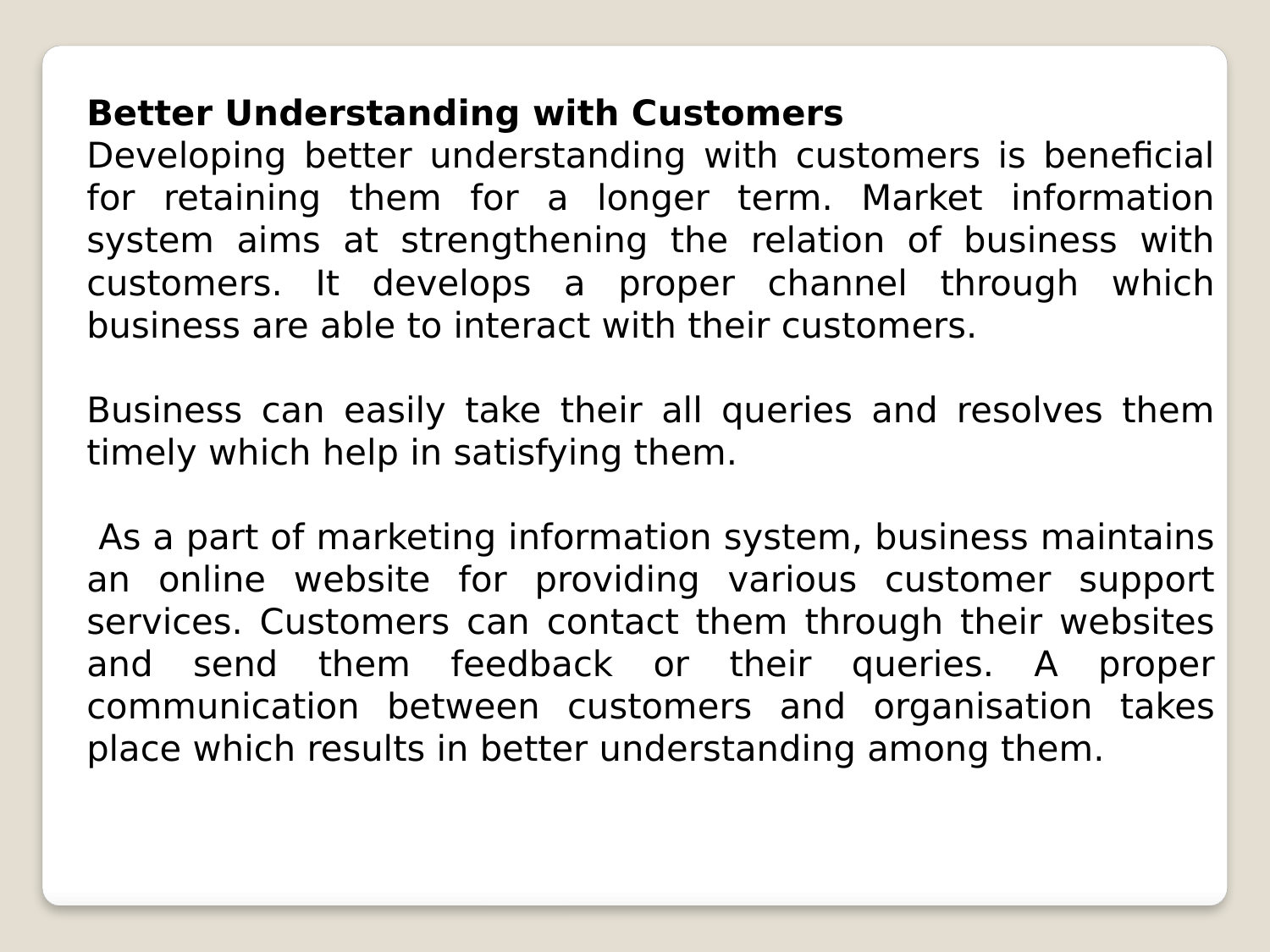

Better Understanding with Customers
Developing better understanding with customers is beneficial for retaining them for a longer term. Market information system aims at strengthening the relation of business with customers. It develops a proper channel through which business are able to interact with their customers.

Business can easily take their all queries and resolves them timely which help in satisfying them.

 As a part of marketing information system, business maintains an online website for providing various customer support services. Customers can contact them through their websites and send them feedback or their queries. A proper communication between customers and organisation takes place which results in better understanding among them.